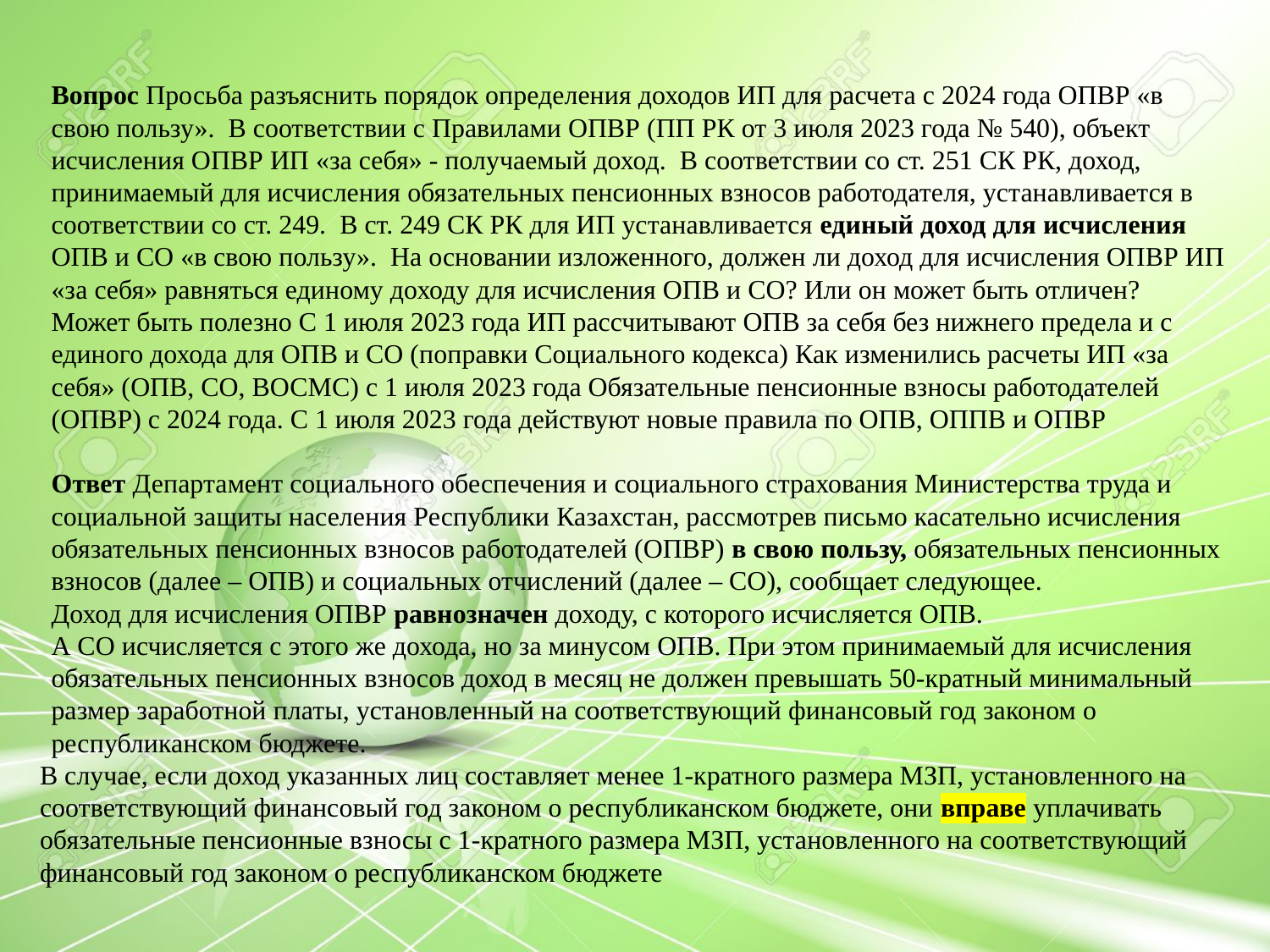

Вопрос Просьба разъяснить порядок определения доходов ИП для расчета с 2024 года ОПВР «в свою пользу».  В соответствии с Правилами ОПВР (ПП РК от 3 июля 2023 года № 540), объект исчисления ОПВР ИП «за себя» - получаемый доход.  В соответствии со ст. 251 СК РК, доход, принимаемый для исчисления обязательных пенсионных взносов работодателя, устанавливается в соответствии со ст. 249.  В ст. 249 СК РК для ИП устанавливается единый доход для исчисления ОПВ и СО «в свою пользу».  На основании изложенного, должен ли доход для исчисления ОПВР ИП «за себя» равняться единому доходу для исчисления ОПВ и СО? Или он может быть отличен? Может быть полезно С 1 июля 2023 года ИП рассчитывают ОПВ за себя без нижнего предела и с единого дохода для ОПВ и СО (поправки Социального кодекса) Как изменились расчеты ИП «за себя» (ОПВ, СО, ВОСМС) с 1 июля 2023 года Обязательные пенсионные взносы работодателей (ОПВР) с 2024 года. С 1 июля 2023 года действуют новые правила по ОПВ, ОППВ и ОПВР

Ответ Департамент социального обеспечения и социального страхования Министерства труда и социальной защиты населения Республики Казахстан, рассмотрев письмо касательно исчисления обязательных пенсионных взносов работодателей (ОПВР) в свою пользу, обязательных пенсионных взносов (далее – ОПВ) и социальных отчислений (далее – СО), сообщает следующее.
Доход для исчисления ОПВР равнозначен доходу, с которого исчисляется ОПВ.
А СО исчисляется с этого же дохода, но за минусом ОПВ. При этом принимаемый для исчисления обязательных пенсионных взносов доход в месяц не должен превышать 50-кратный минимальный размер заработной платы, установленный на соответствующий финансовый год законом о республиканском бюджете.
В случае, если доход указанных лиц составляет менее 1-кратного размера МЗП, установленного на соответствующий финансовый год законом о республиканском бюджете, они вправе уплачивать обязательные пенсионные взносы с 1-кратного размера МЗП, установленного на соответствующий финансовый год законом о республиканском бюджете